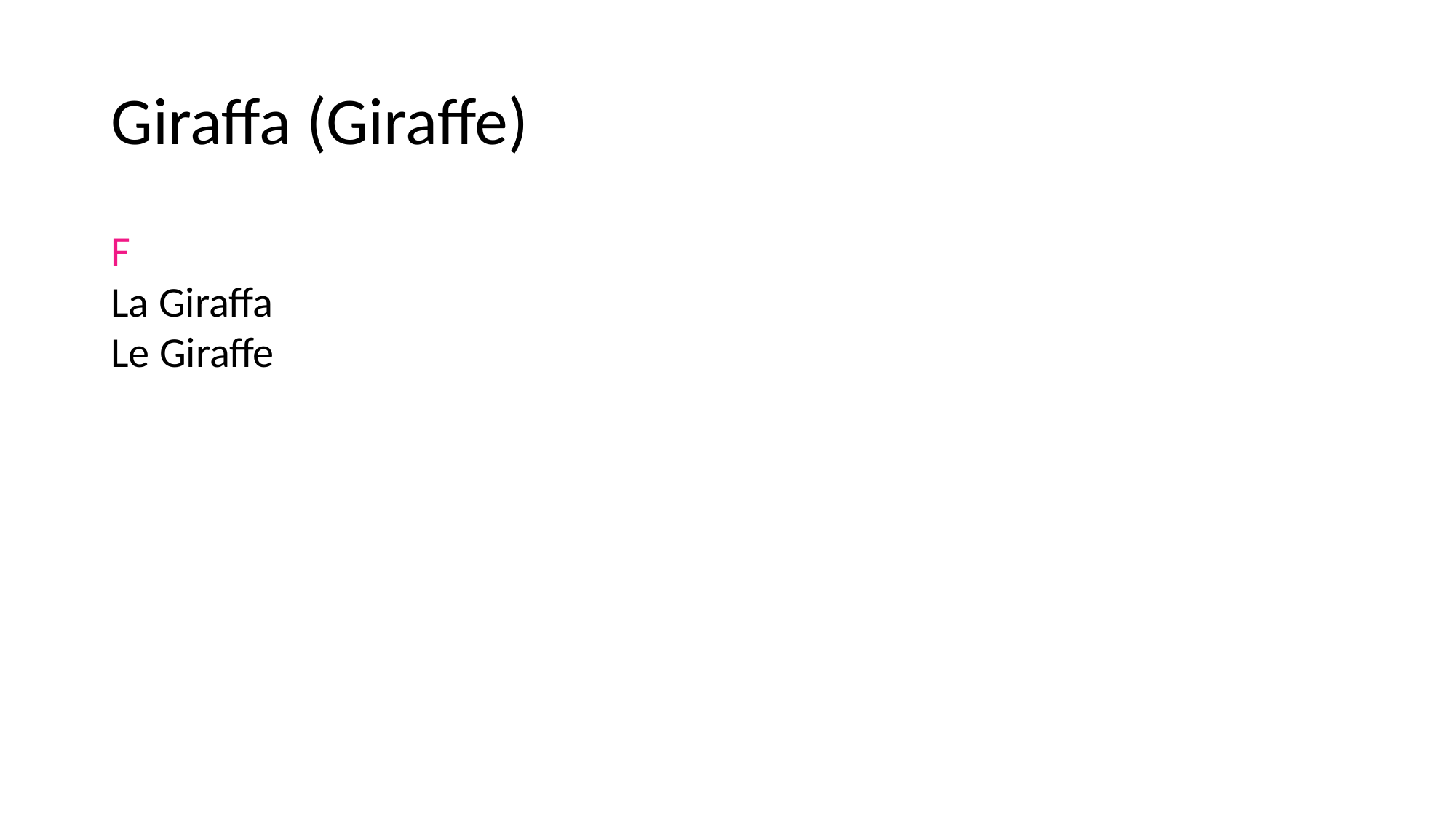

# Giraffa (Giraffe)
F
La Giraffa
Le Giraffe